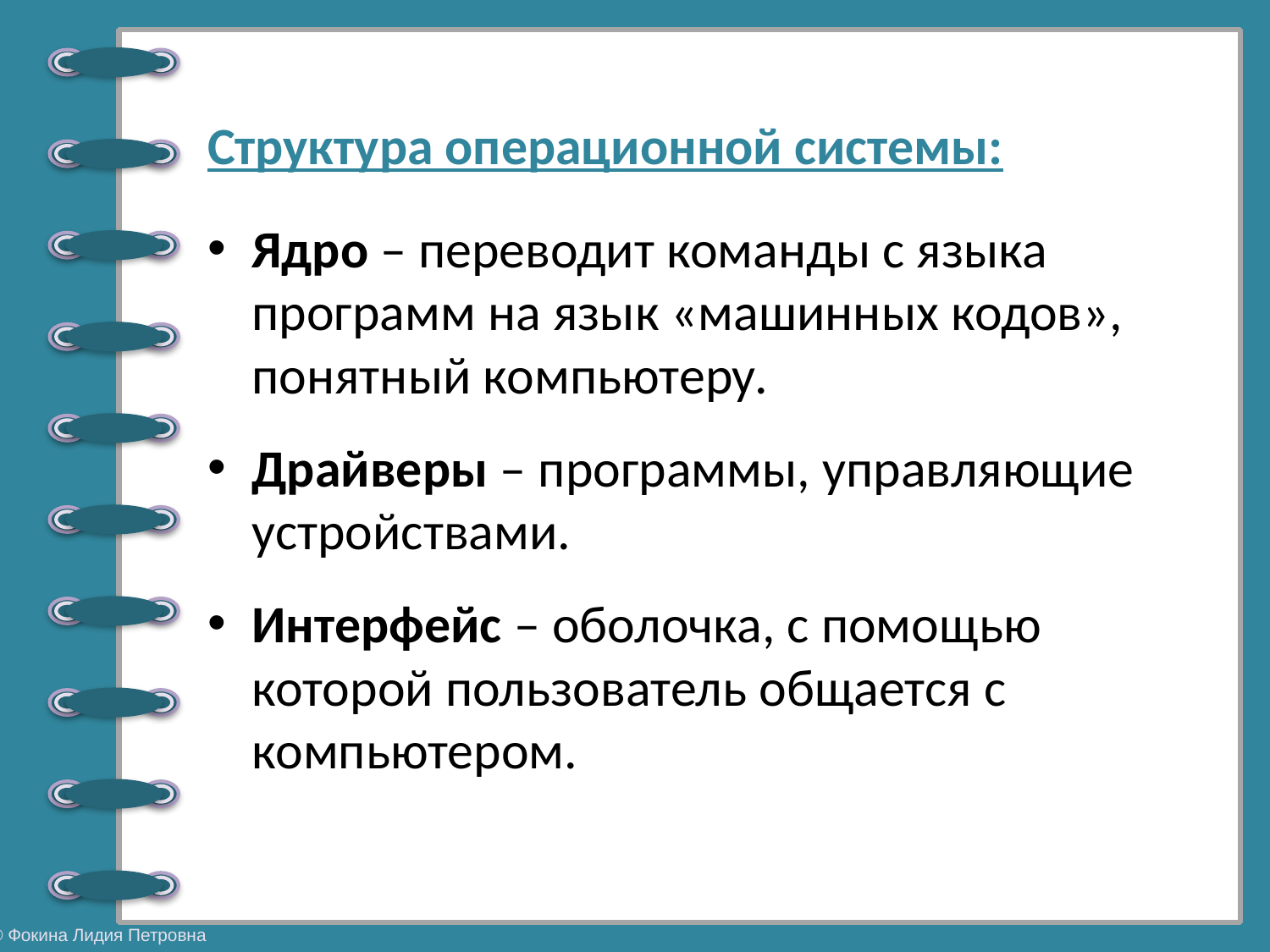

Структура операционной системы:
Ядро – переводит команды с языка программ на язык «машинных кодов», понятный компьютеру.
Драйверы – программы, управляющие устройствами.
Интерфейс – оболочка, с помощью которой пользователь общается с компьютером.